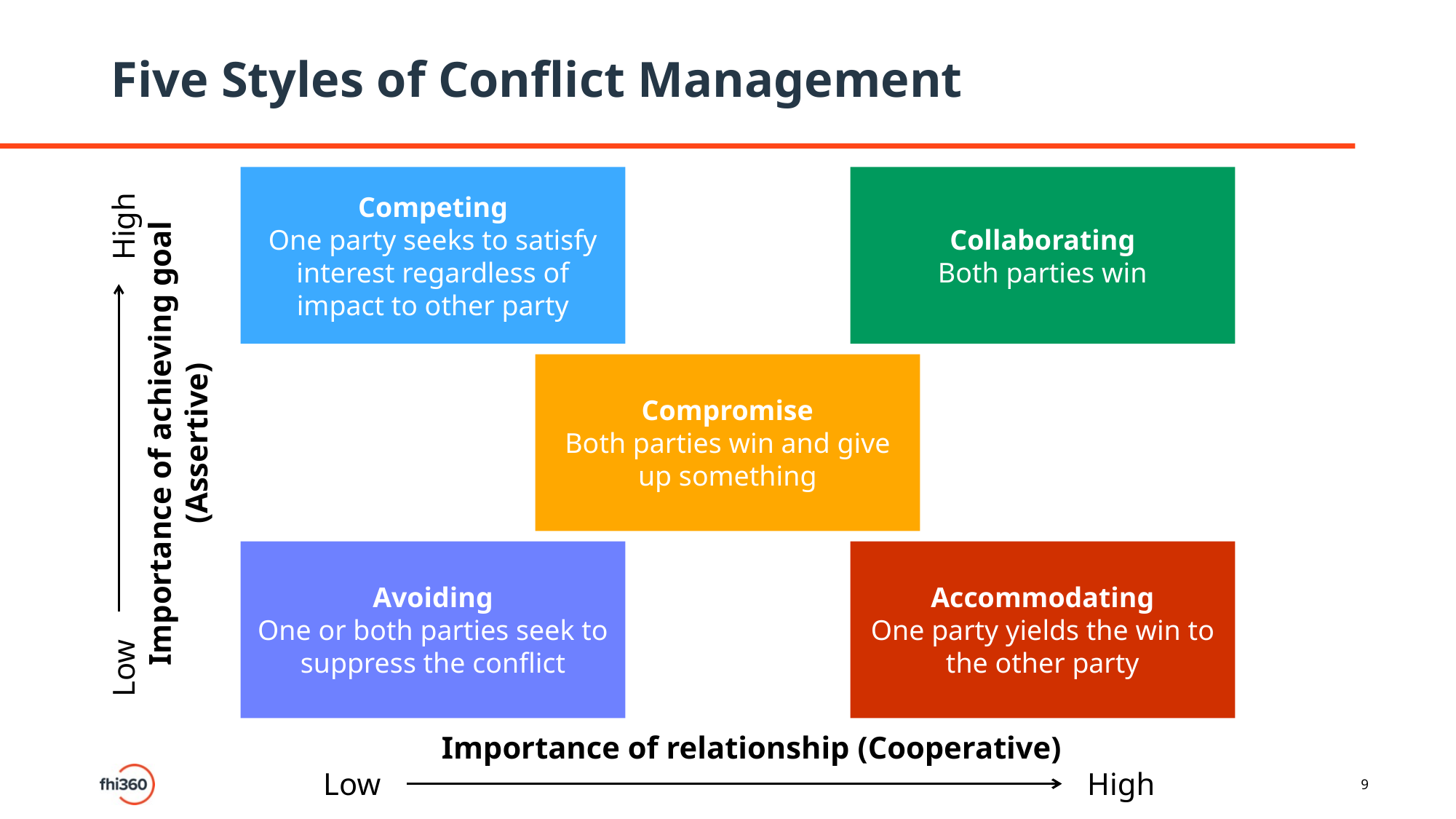

# Five Styles of Conflict Management
Competing
One party seeks to satisfy interest regardless of impact to other party
Collaborating
Both parties win
Low		             		High
Importance of achieving goal (Assertive)
Compromise
Both parties win and give up something
Avoiding
One or both parties seek to suppress the conflict
Accommodating
One party yields the win to the other party
Importance of relationship (Cooperative)
Low							High